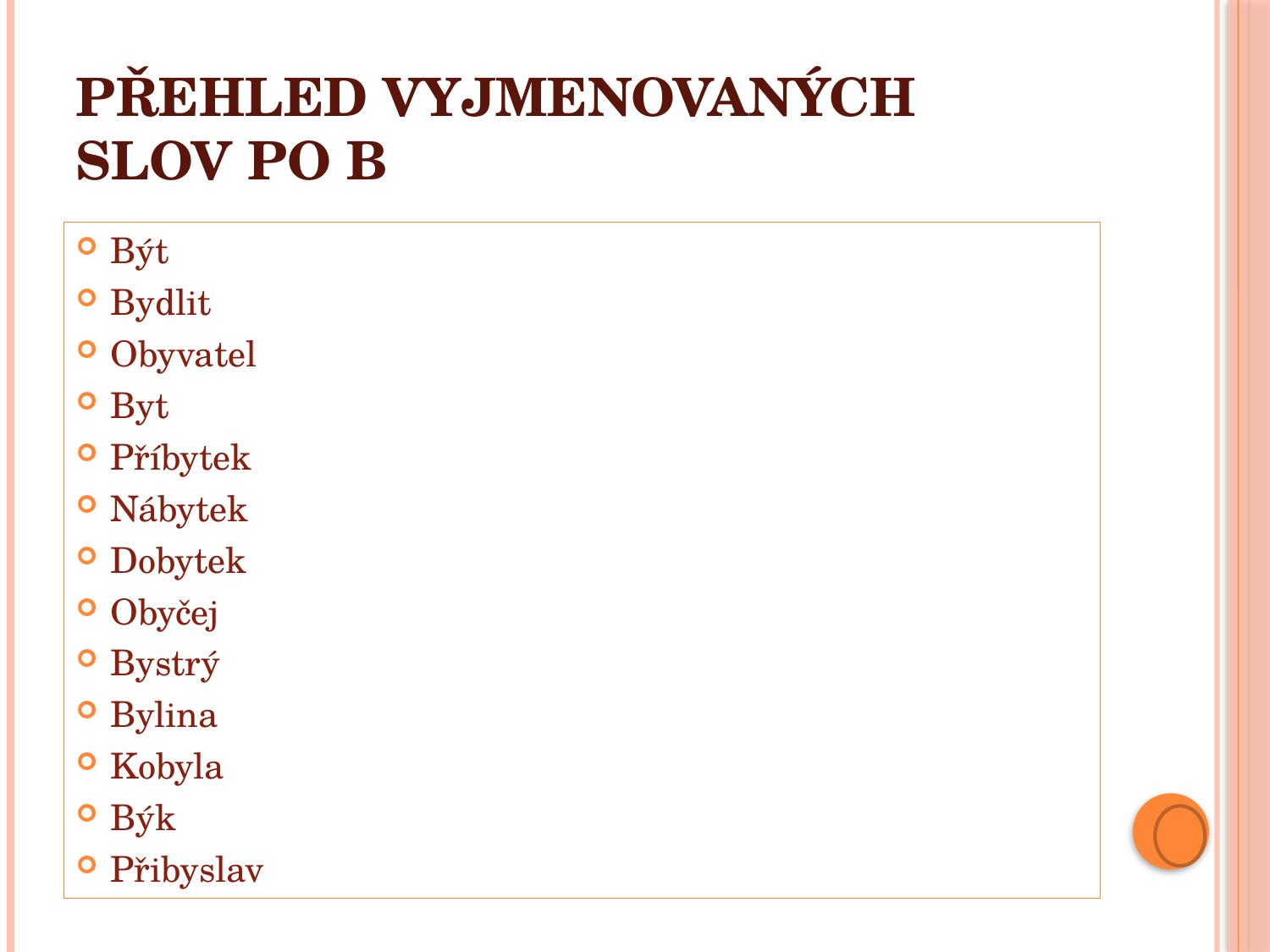

# Přehled vyjmenovaných slov po B
Být
Bydlit
Obyvatel
Byt
Příbytek
Nábytek
Dobytek
Obyčej
Bystrý
Bylina
Kobyla
Býk
Přibyslav